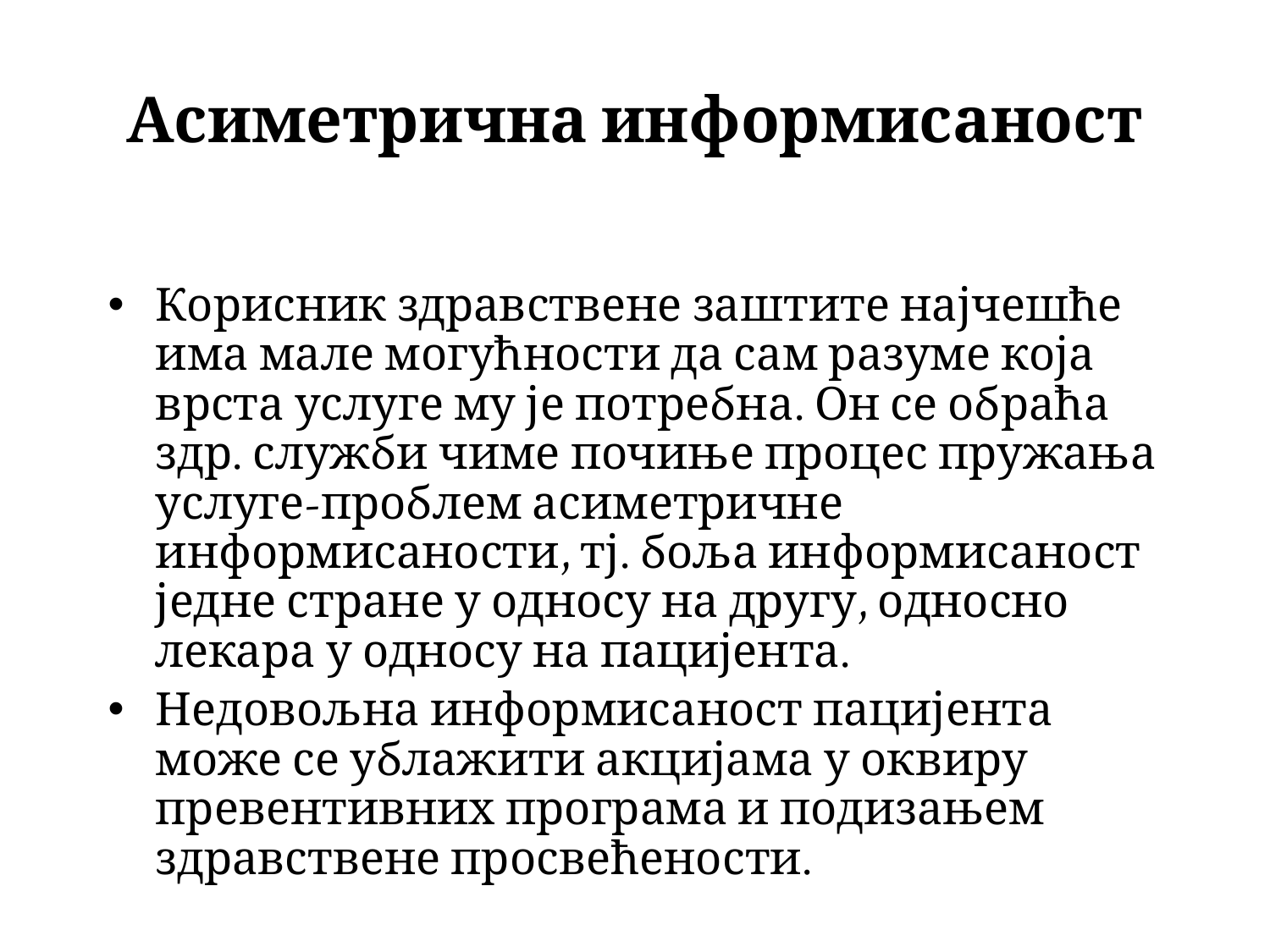

# Асиметрична информисаност
Корисник здравствене заштите најчешће има мале могућности да сам разуме која врста услуге му је потребна. Он се обраћа здр. служби чиме почиње процес пружања услуге-проблем асиметричне информисаности, тј. боља информисаност једне стране у односу на другу, односно лекара у односу на пацијента.
Недовољна информисаност пацијента може се ублажити акцијама у оквиру превентивних програма и подизањем здравствене просвећености.